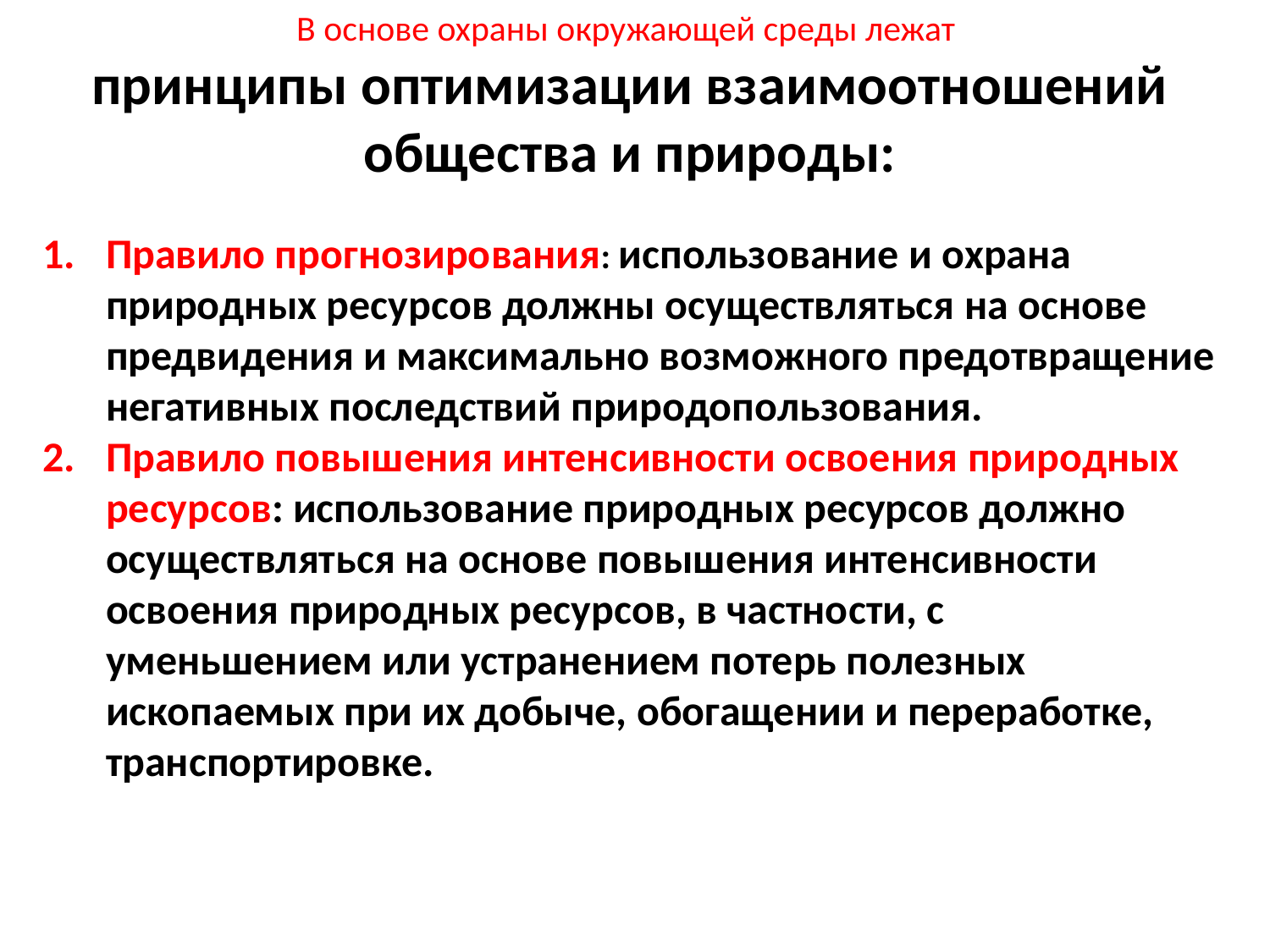

В основе охраны окружающей среды лежат
принципы оптимизации взаимоотношений общества и природы:

Правило прогнозирования: использование и охрана природных ресурсов должны осуществляться на основе предвидения и максимально возможного предотвращение негативных последствий природопользования.
Правило повышения интенсивности освоения природных ресурсов: использование природных ресурсов должно осуществляться на основе повышения интенсивности освоения природных ресурсов, в частности, с уменьшением или устранением потерь полезных ископаемых при их добыче, обогащении и переработке, транспортировке.